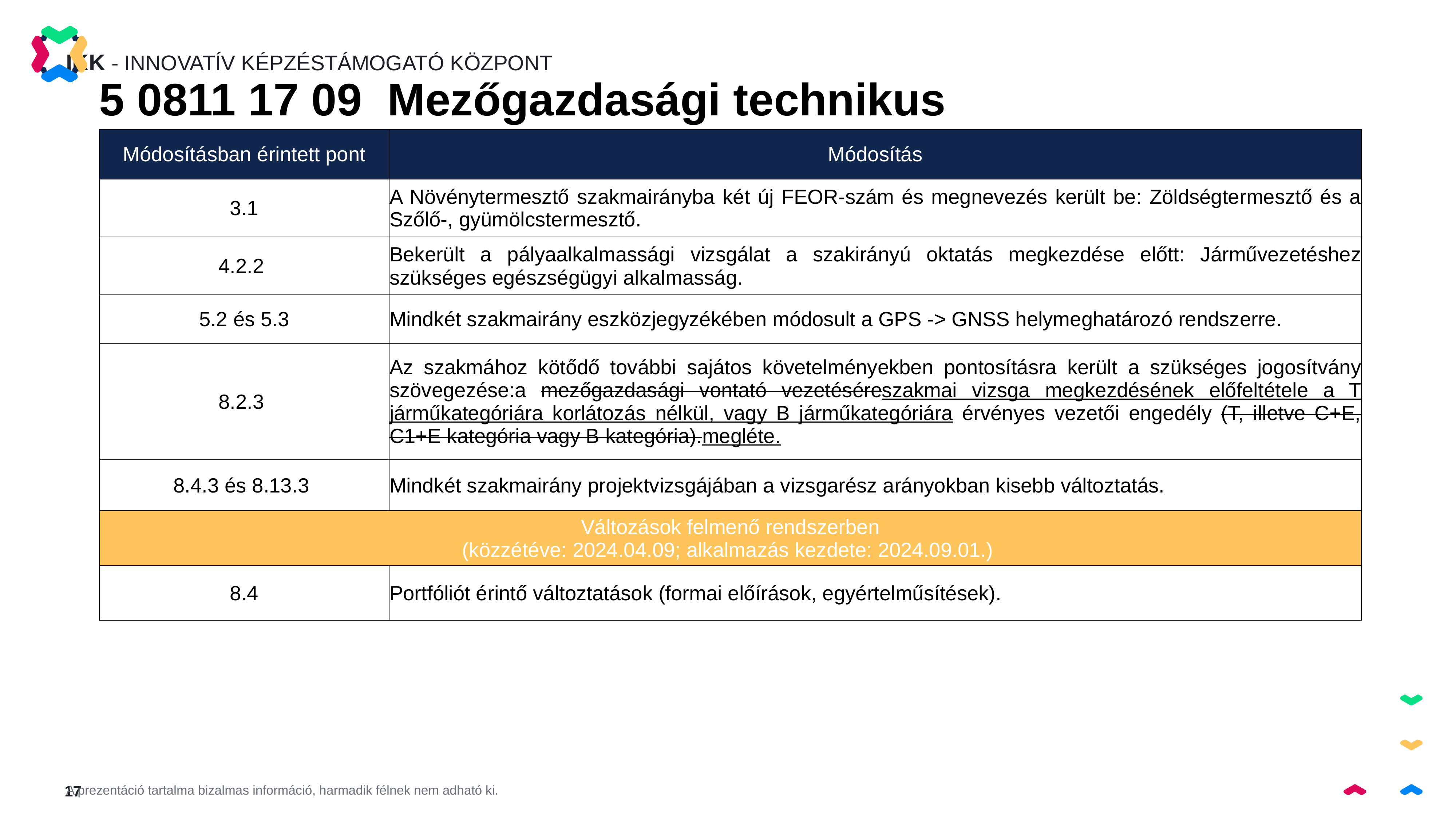

5 0811 17 09  Mezőgazdasági technikus
| Módosításban érintett pont | Módosítás |
| --- | --- |
| 3.1 | A Növénytermesztő szakmairányba két új FEOR-szám és megnevezés került be: Zöldségtermesztő és a Szőlő-, gyümölcstermesztő. |
| 4.2.2 | Bekerült a pályaalkalmassági vizsgálat a szakirányú oktatás megkezdése előtt: Járművezetéshez szükséges egészségügyi alkalmasság. |
| 5.2 és 5.3 | Mindkét szakmairány eszközjegyzékében módosult a GPS -> GNSS helymeghatározó rendszerre. |
| 8.2.3 | Az szakmához kötődő további sajátos követelményekben pontosításra került a szükséges jogosítvány szövegezése:a mezőgazdasági vontató vezetéséreszakmai vizsga megkezdésének előfeltétele a T járműkategóriára korlátozás nélkül, vagy B járműkategóriára érvényes vezetői engedély (T, illetve C+E, C1+E kategória vagy B kategória).megléte. |
| 8.4.3 és 8.13.3 | Mindkét szakmairány projektvizsgájában a vizsgarész arányokban kisebb változtatás. |
| Változások felmenő rendszerben (közzétéve: 2024.04.09; alkalmazás kezdete: 2024.09.01.) |  |
| 8.4 | Portfóliót érintő változtatások (formai előírások, egyértelműsítések). |